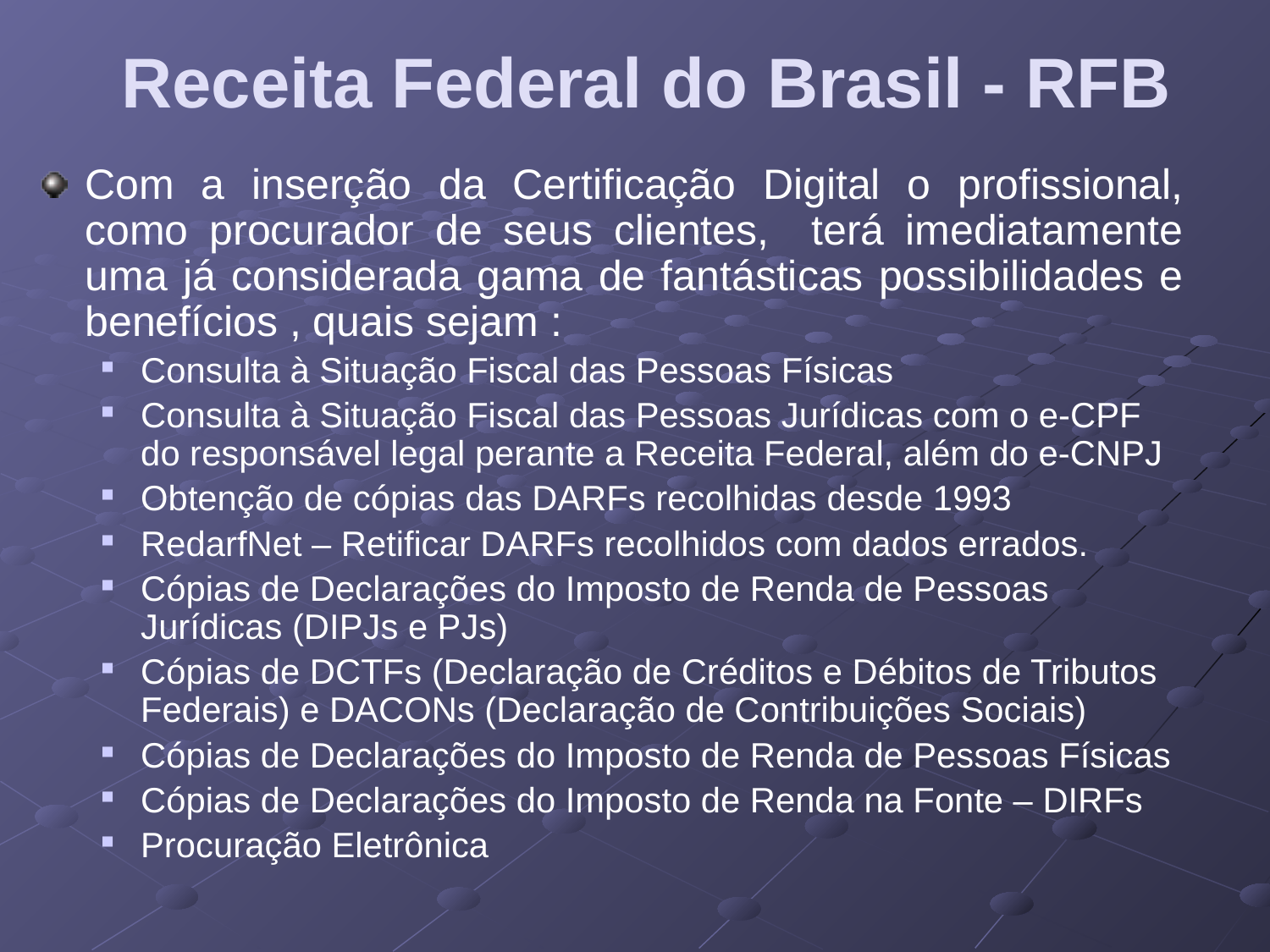

# Receita Federal do Brasil - RFB
Com a inserção da Certificação Digital o profissional, como procurador de seus clientes,  terá imediatamente uma já considerada gama de fantásticas possibilidades e benefícios , quais sejam :
Consulta à Situação Fiscal das Pessoas Físicas
Consulta à Situação Fiscal das Pessoas Jurídicas com o e-CPF do responsável legal perante a Receita Federal, além do e-CNPJ
Obtenção de cópias das DARFs recolhidas desde 1993
RedarfNet – Retificar DARFs recolhidos com dados errados.
Cópias de Declarações do Imposto de Renda de Pessoas Jurídicas (DIPJs e PJs)
Cópias de DCTFs (Declaração de Créditos e Débitos de Tributos Federais) e DACONs (Declaração de Contribuições Sociais)
Cópias de Declarações do Imposto de Renda de Pessoas Físicas
Cópias de Declarações do Imposto de Renda na Fonte – DIRFs
Procuração Eletrônica